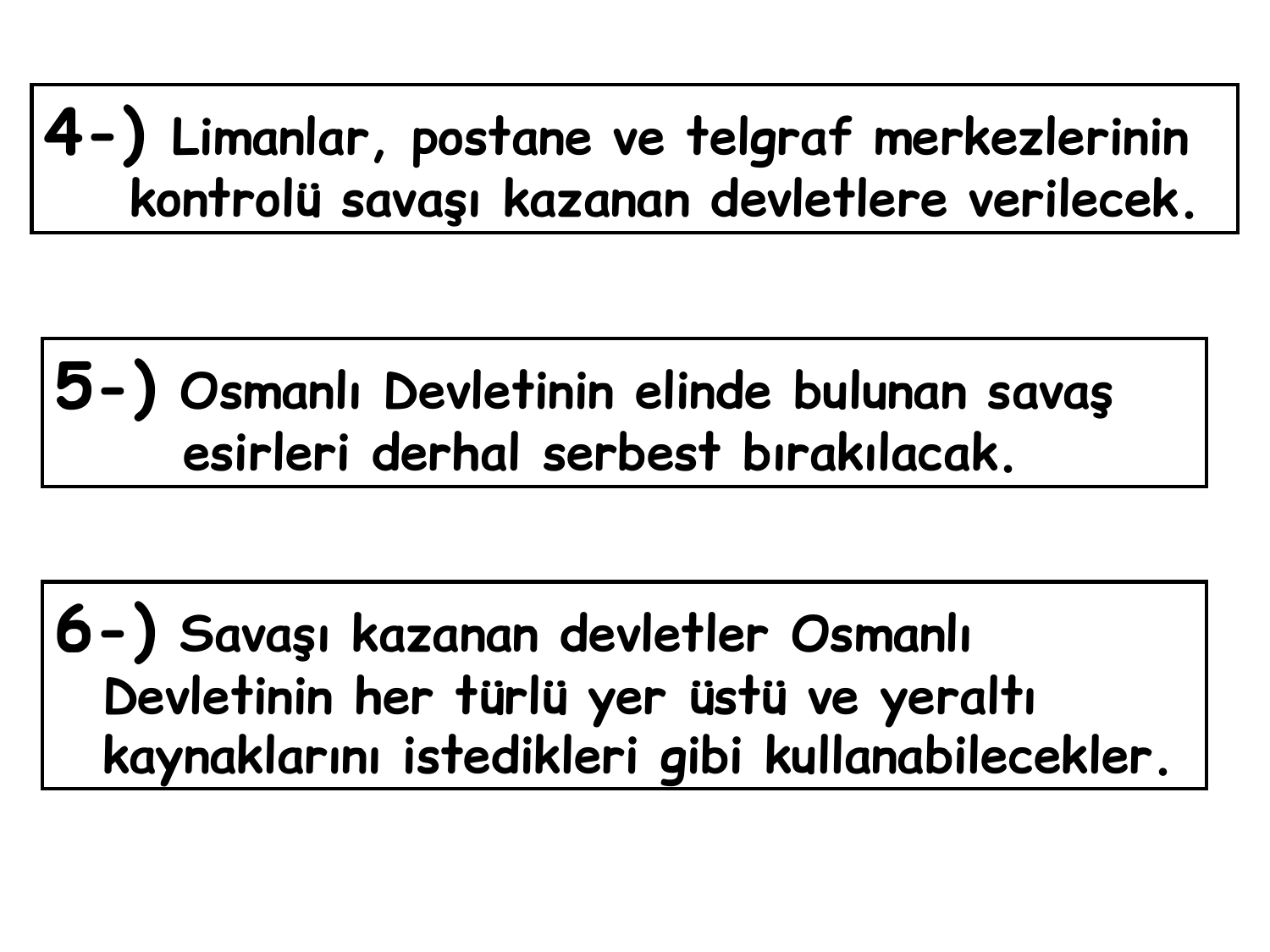

4-) Limanlar, postane ve telgraf merkezlerinin
    kontrolü savaşı kazanan devletlere verilecek.
5-) Osmanlı Devletinin elinde bulunan savaş
      esirleri derhal serbest bırakılacak.
6-) Savaşı kazanan devletler Osmanlı Devletinin her türlü yer üstü ve yeraltı kaynaklarını istedikleri gibi kullanabilecekler.